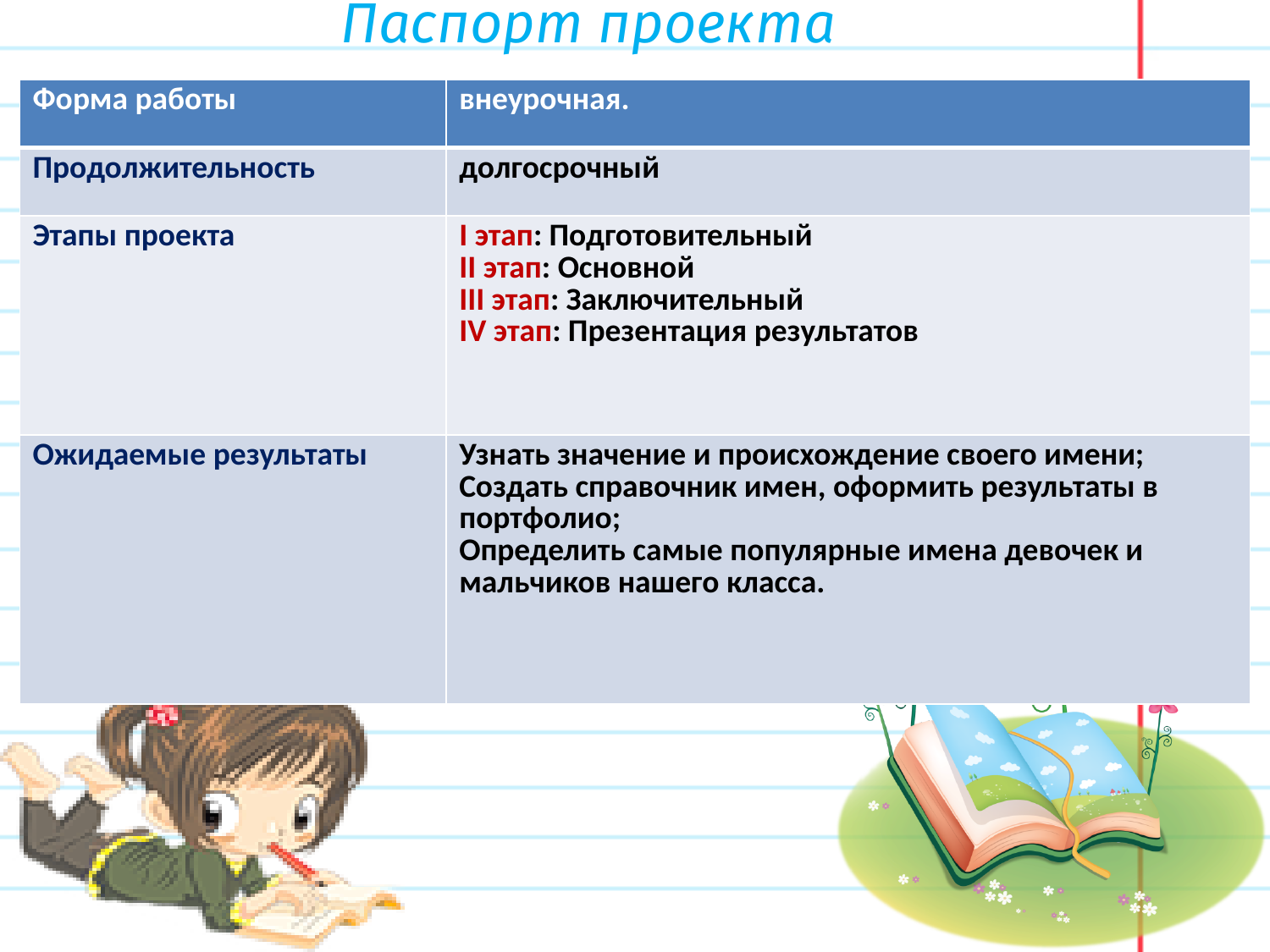

# Паспорт проекта
| Форма работы | внеурочная. |
| --- | --- |
| Продолжительность | долгосрочный |
| Этапы проекта | I этап: Подготовительный II этап: Основной III этап: Заключительный IV этап: Презентация результатов |
| Ожидаемые результаты | Узнать значение и происхождение своего имени; Создать справочник имен, оформить результаты в портфолио; Определить самые популярные имена девочек и мальчиков нашего класса. |